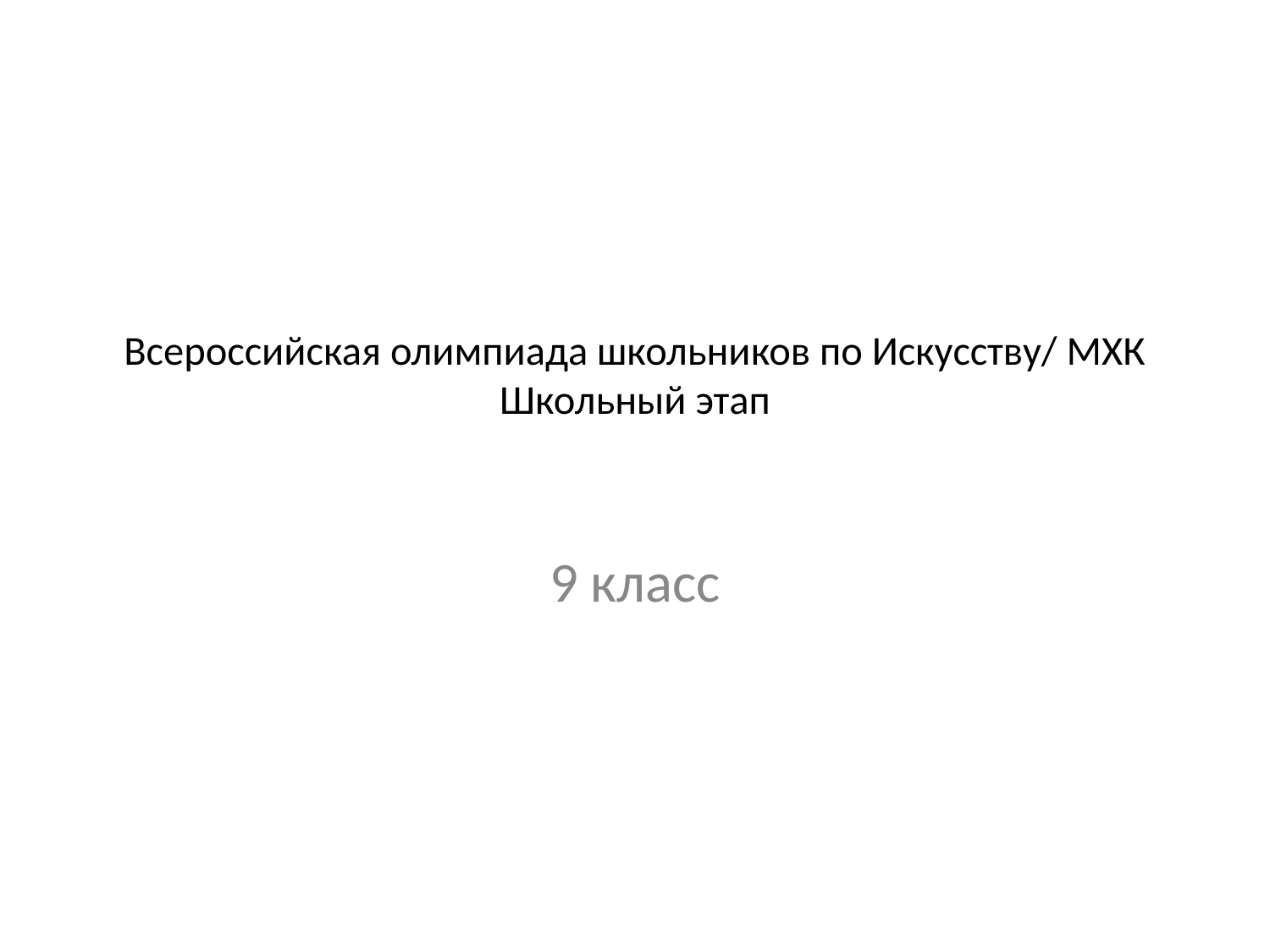

# Всероссийская олимпиада школьников по Искусству/ МХК Школьный этап
9 класс